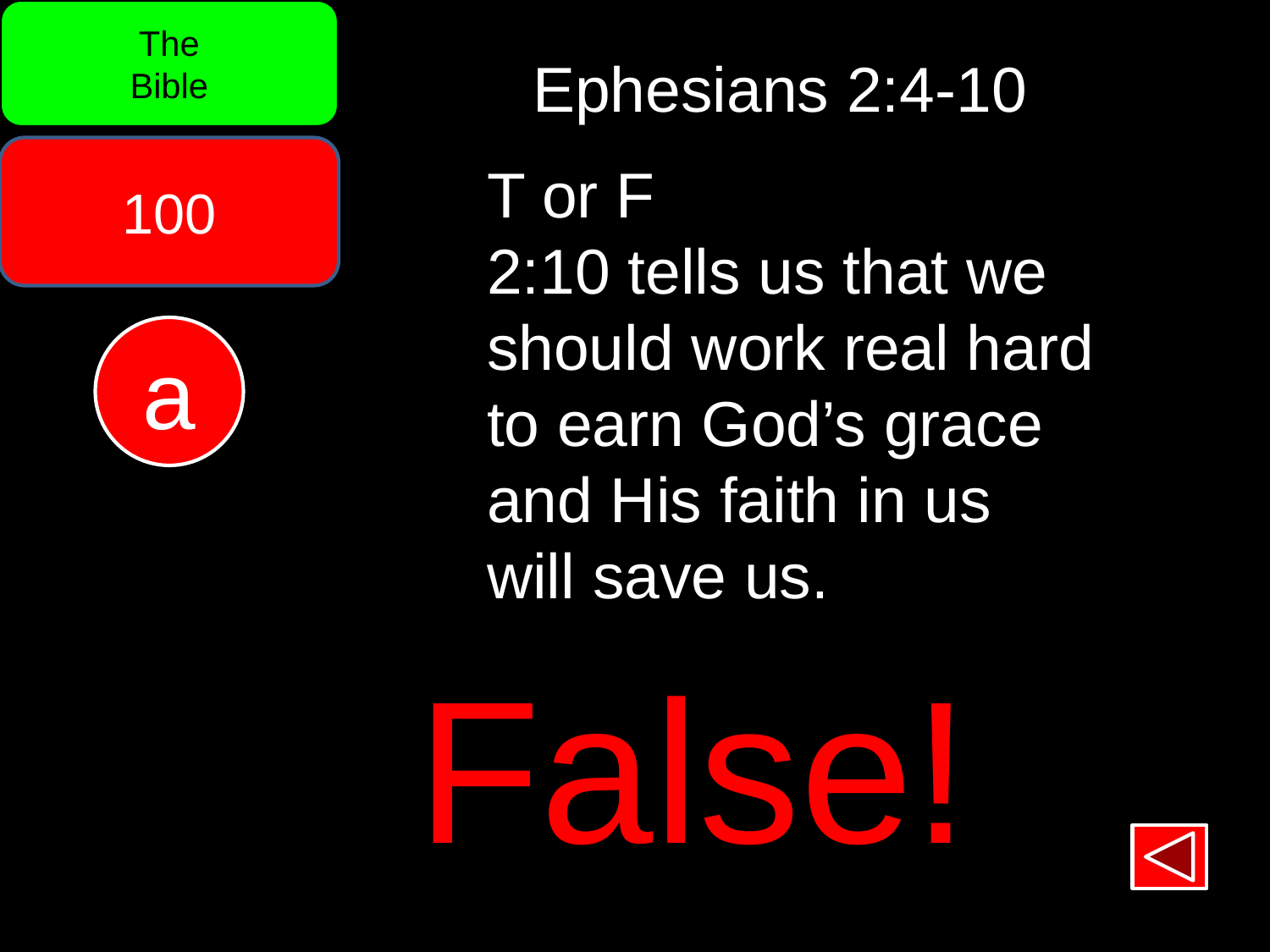

The
Bible
Ephesians 2:4-10
100
T or F
2:10 tells us that we
should work real hard
to earn God’s grace
and His faith in us
will save us.
a
False!